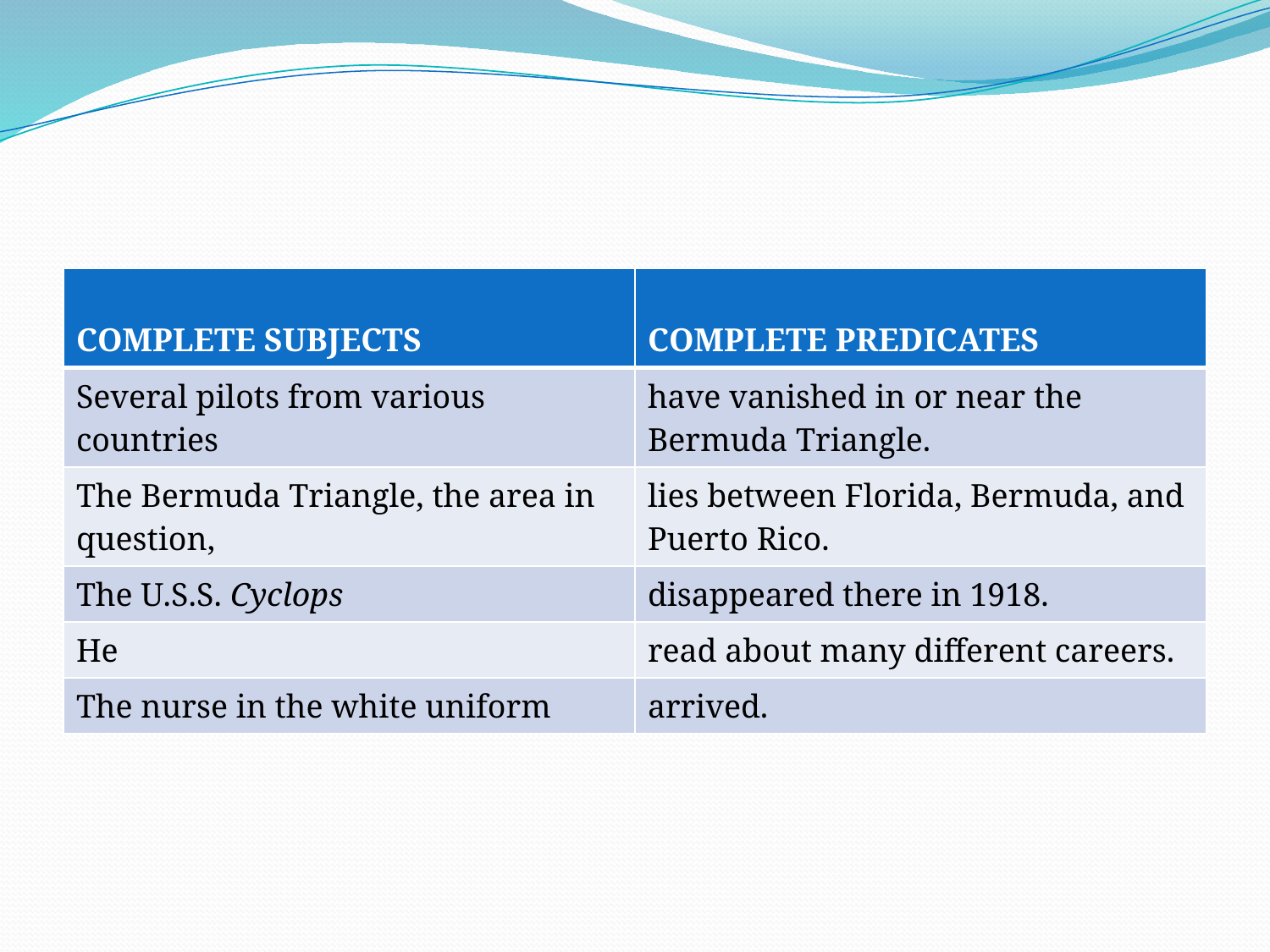

#
| COMPLETE SUBJECTS | COMPLETE PREDICATES |
| --- | --- |
| Several pilots from various countries | have vanished in or near the Bermuda Triangle. |
| The Bermuda Triangle, the area in question, | lies between Florida, Bermuda, and Puerto Rico. |
| The U.S.S. Cyclops | disappeared there in 1918. |
| He | read about many different careers. |
| The nurse in the white uniform | arrived. |